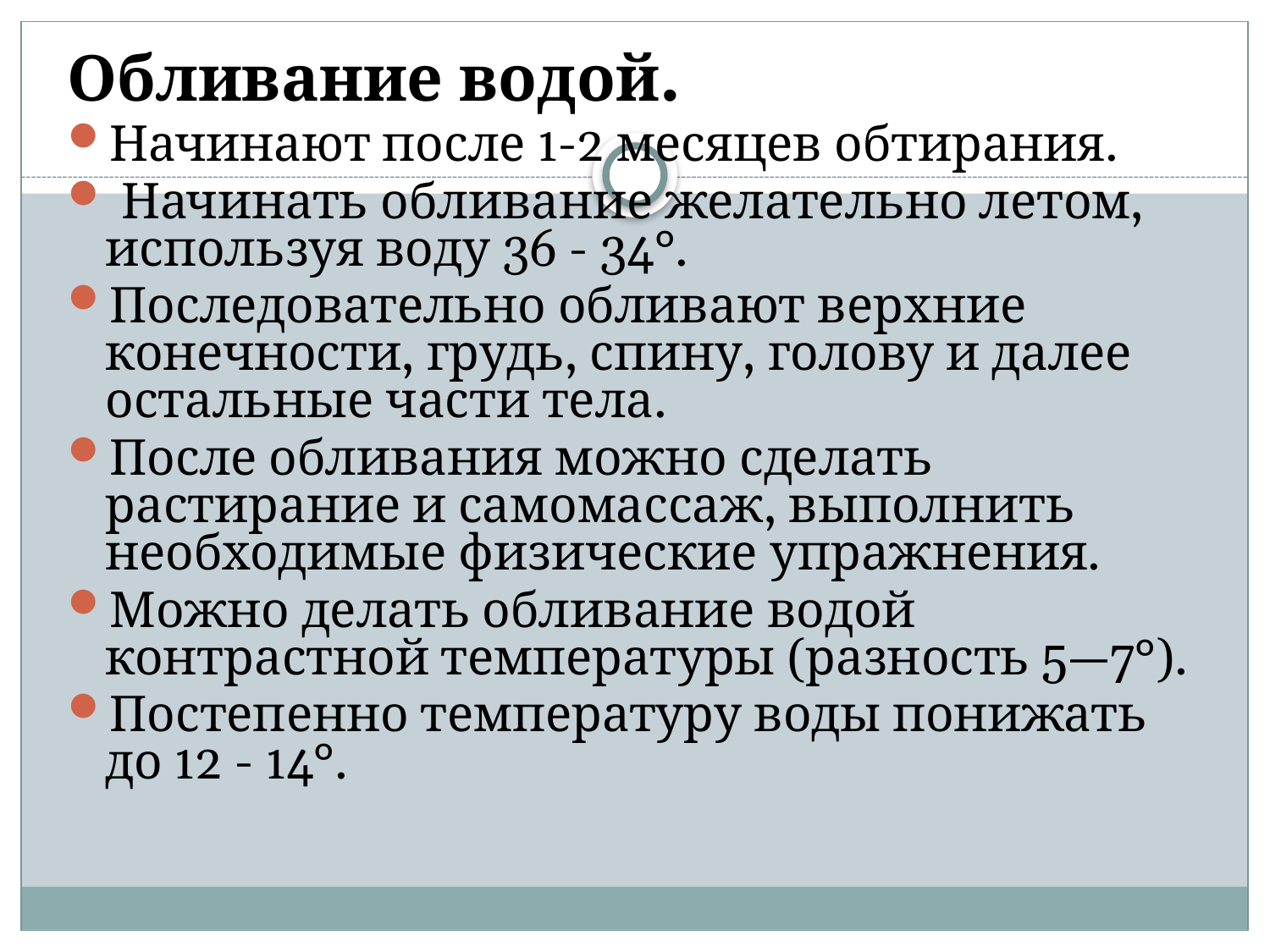

Обливание водой.
Начинают после 1-2 месяцев обтирания.
 Начинать обливание желательно летом, используя воду 36 - 34°.
Последовательно обливают верхние конечности, грудь, спину, голову и далее остальные части тела.
После обливания можно сделать растирание и самомассаж, выполнить необходимые физические упражнения.
Можно делать обливание водой контрастной температуры (разность 5—7°).
Постепенно температуру воды понижать до 12 - 14°.